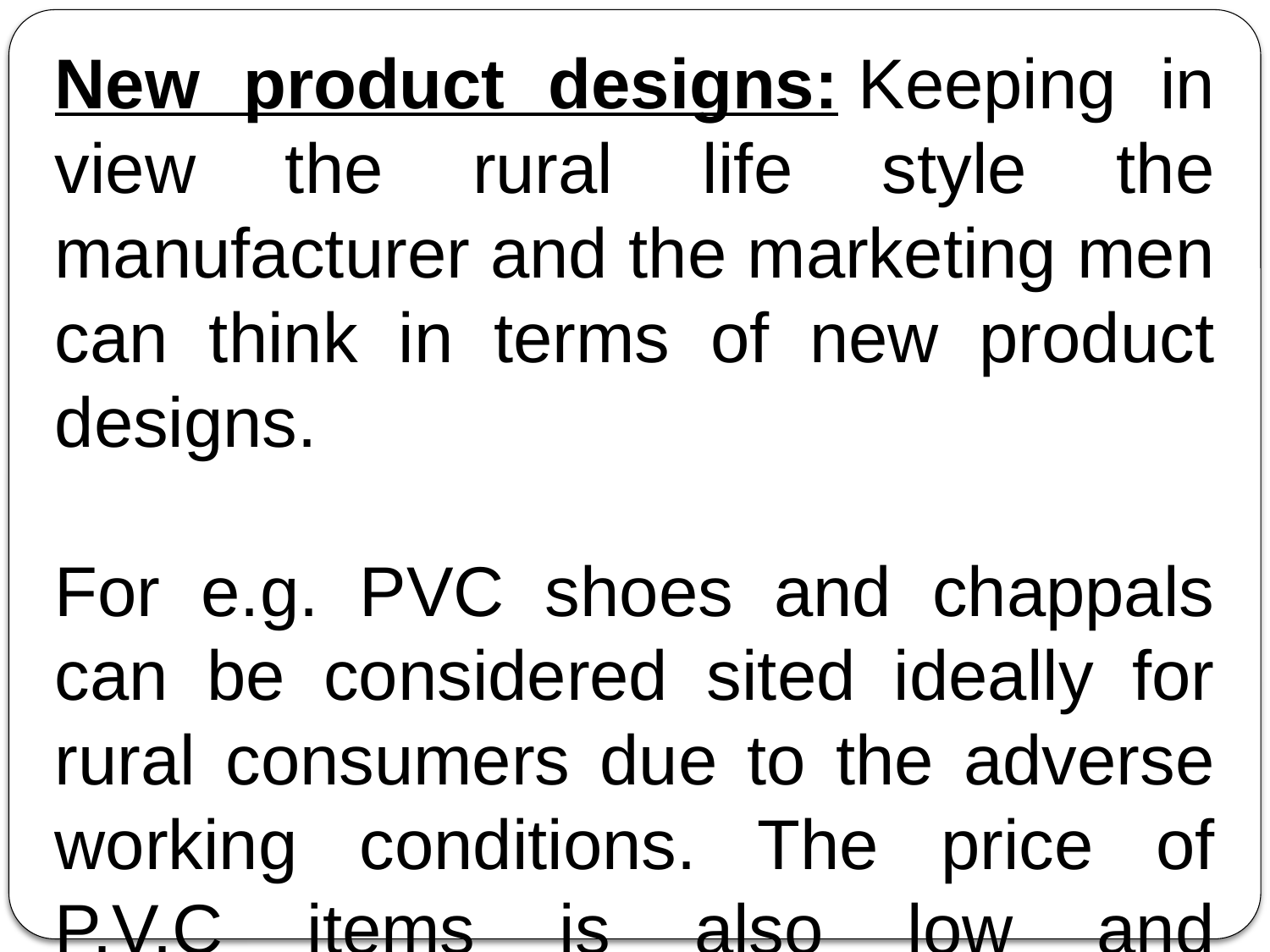

New product designs: Keeping in view the rural life style the manufacturer and the marketing men can think in terms of new product designs.

For e.g. PVC shoes and chappals can be considered sited ideally for rural consumers due to the adverse working conditions. The price of P.V.C items is also low and affordable.